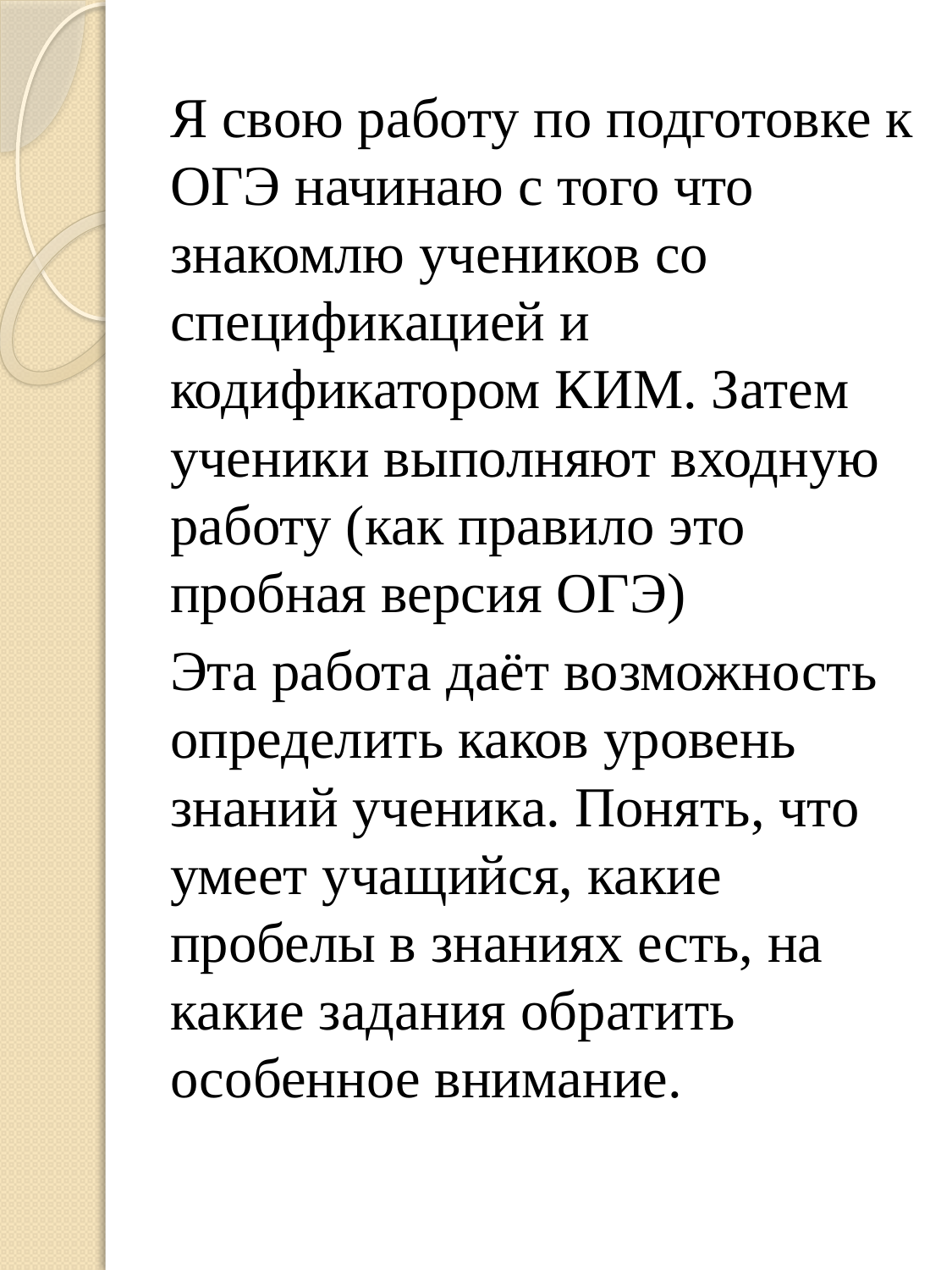

Я свою работу по подготовке к ОГЭ начинаю с того что знакомлю учеников со спецификацией и кодификатором КИМ. Затем ученики выполняют входную работу (как правило это пробная версия ОГЭ)
Эта работа даёт возможность определить каков уровень знаний ученика. Понять, что умеет учащийся, какие пробелы в знаниях есть, на какие задания обратить особенное внимание.